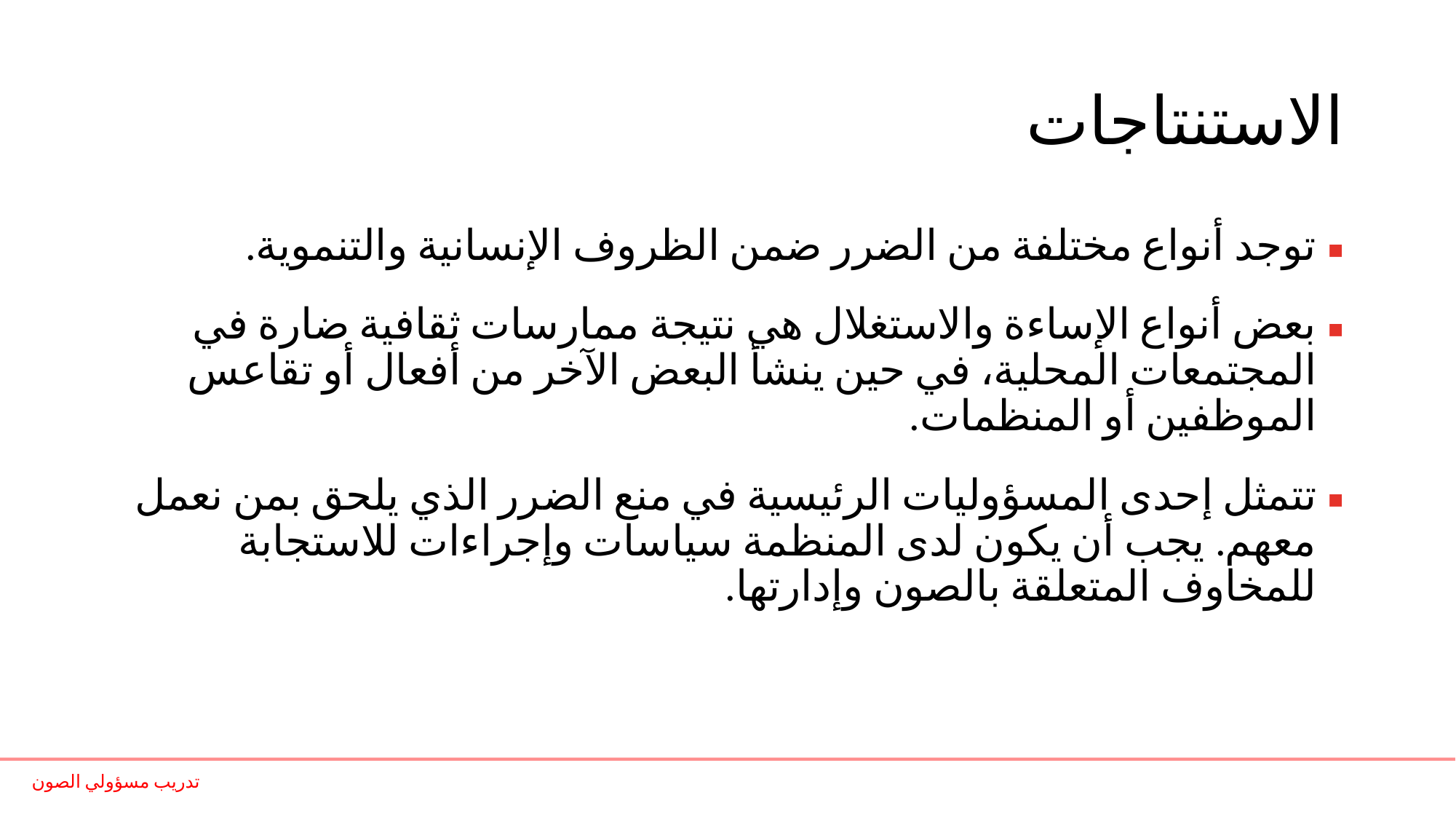

# الاستنتاجات
توجد أنواع مختلفة من الضرر ضمن الظروف الإنسانية والتنموية.
بعض أنواع الإساءة والاستغلال هي نتيجة ممارسات ثقافية ضارة في المجتمعات المحلية، في حين ينشأ البعض الآخر من أفعال أو تقاعس الموظفين أو المنظمات.
تتمثل إحدى المسؤوليات الرئيسية في منع الضرر الذي يلحق بمن نعمل معهم. يجب أن يكون لدى المنظمة سياسات وإجراءات للاستجابة للمخاوف المتعلقة بالصون وإدارتها.

تدريب مسؤولي الصون